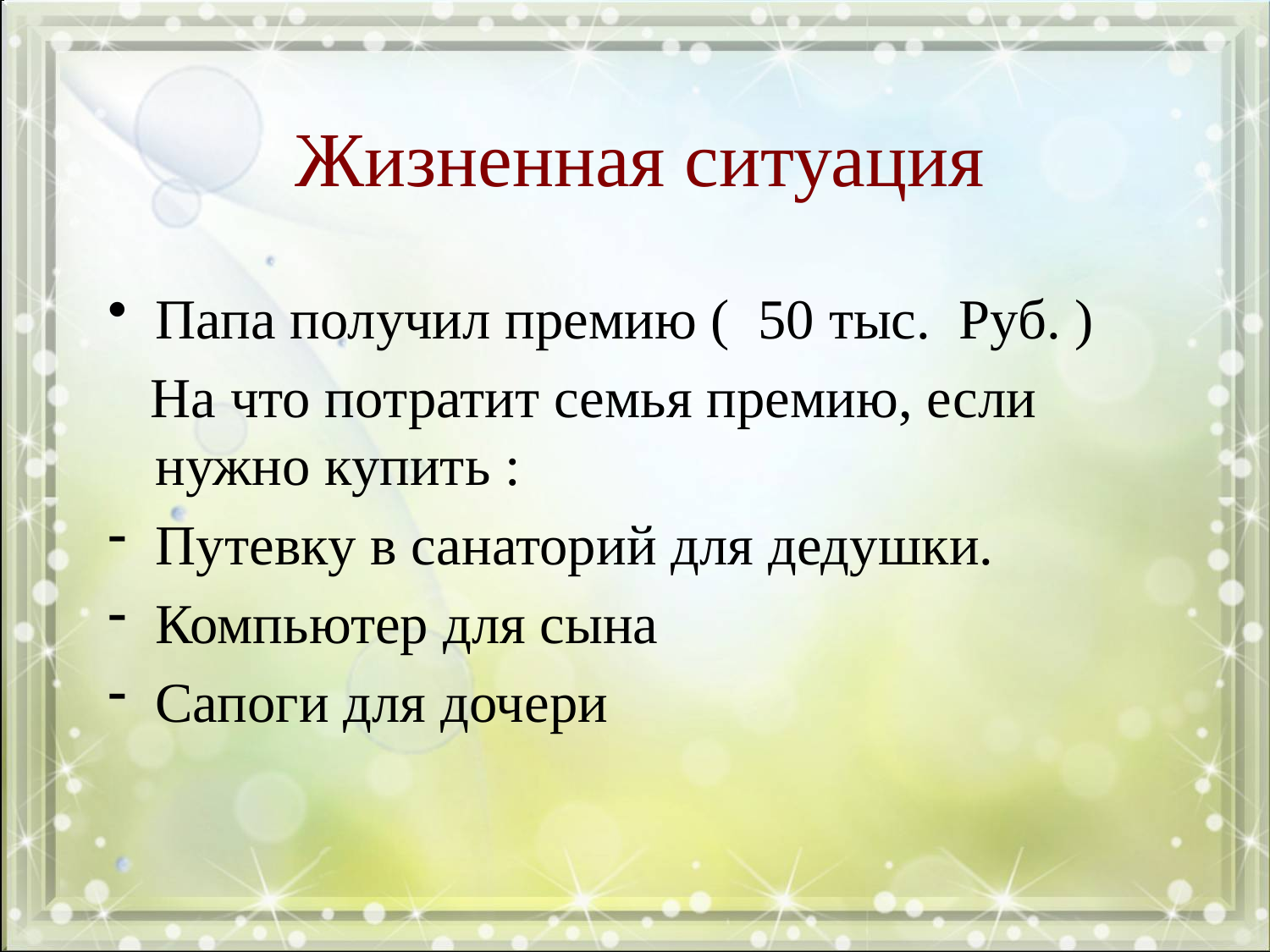

# Жизненная ситуация
Папа получил премию (  50 тыс.  Руб. )
   На что потратит семья премию, если  нужно купить :
Путевку в санаторий для дедушки.
Компьютер для сына
Сапоги для дочери